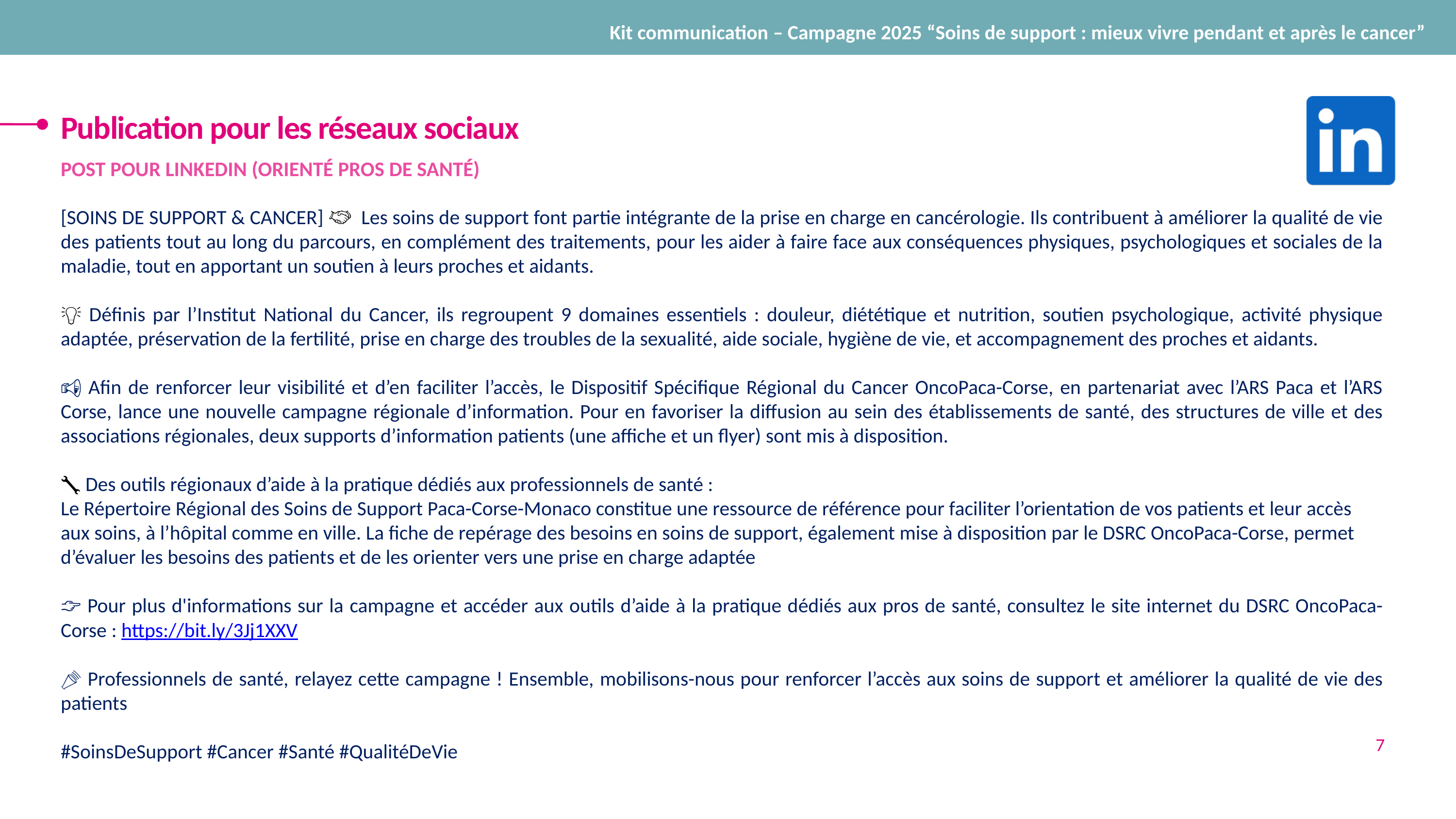

Kit communication – Campagne 2025 “Soins de support : mieux vivre pendant et après le cancer”

Publication pour les réseaux sociaux

POST POUR LINKEDIN (ORIENTÉ PROS DE SANTÉ)
[SOINS DE SUPPORT & CANCER] 🤝  Les soins de support font partie intégrante de la prise en charge en cancérologie. Ils contribuent à améliorer la qualité de vie des patients tout au long du parcours, en complément des traitements, pour les aider à faire face aux conséquences physiques, psychologiques et sociales de la maladie, tout en apportant un soutien à leurs proches et aidants.

💡 Définis par l’Institut National du Cancer, ils regroupent 9 domaines essentiels : douleur, diététique et nutrition, soutien psychologique, activité physique adaptée, préservation de la fertilité, prise en charge des troubles de la sexualité, aide sociale, hygiène de vie, et accompagnement des proches et aidants.

📢 Afin de renforcer leur visibilité et d’en faciliter l’accès, le Dispositif Spécifique Régional du Cancer OncoPaca-Corse, en partenariat avec l’ARS Paca et l’ARS Corse, lance une nouvelle campagne régionale d’information. Pour en favoriser la diffusion au sein des établissements de santé, des structures de ville et des associations régionales, deux supports d’information patients (une affiche et un flyer) sont mis à disposition.

🔧 Des outils régionaux d’aide à la pratique dédiés aux professionnels de santé :
Le Répertoire Régional des Soins de Support Paca-Corse-Monaco constitue une ressource de référence pour faciliter l’orientation de vos patients et leur accès aux soins, à l’hôpital comme en ville. La fiche de repérage des besoins en soins de support, également mise à disposition par le DSRC OncoPaca-Corse, permet d’évaluer les besoins des patients et de les orienter vers une prise en charge adaptée
👉 Pour plus d'informations sur la campagne et accéder aux outils d’aide à la pratique dédiés aux pros de santé, consultez le site internet du DSRC OncoPaca-Corse : https://bit.ly/3Jj1XXV

📣 Professionnels de santé, relayez cette campagne ! Ensemble, mobilisons-nous pour renforcer l’accès aux soins de support et améliorer la qualité de vie des patients

#SoinsDeSupport #Cancer #Santé #QualitéDeVie
7